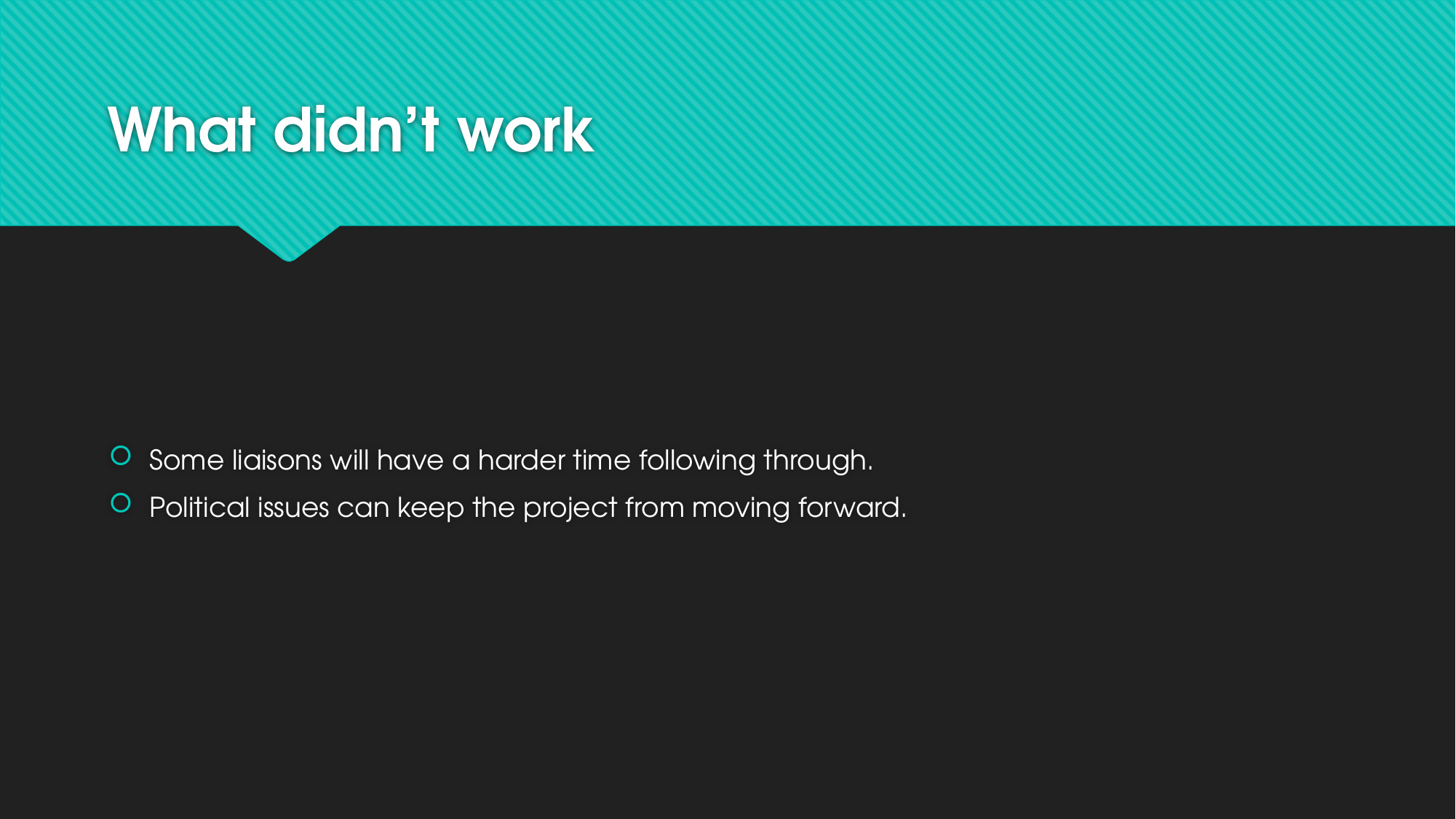

# What didn’t work
Some liaisons will have a harder time following through.
Political issues can keep the project from moving forward.